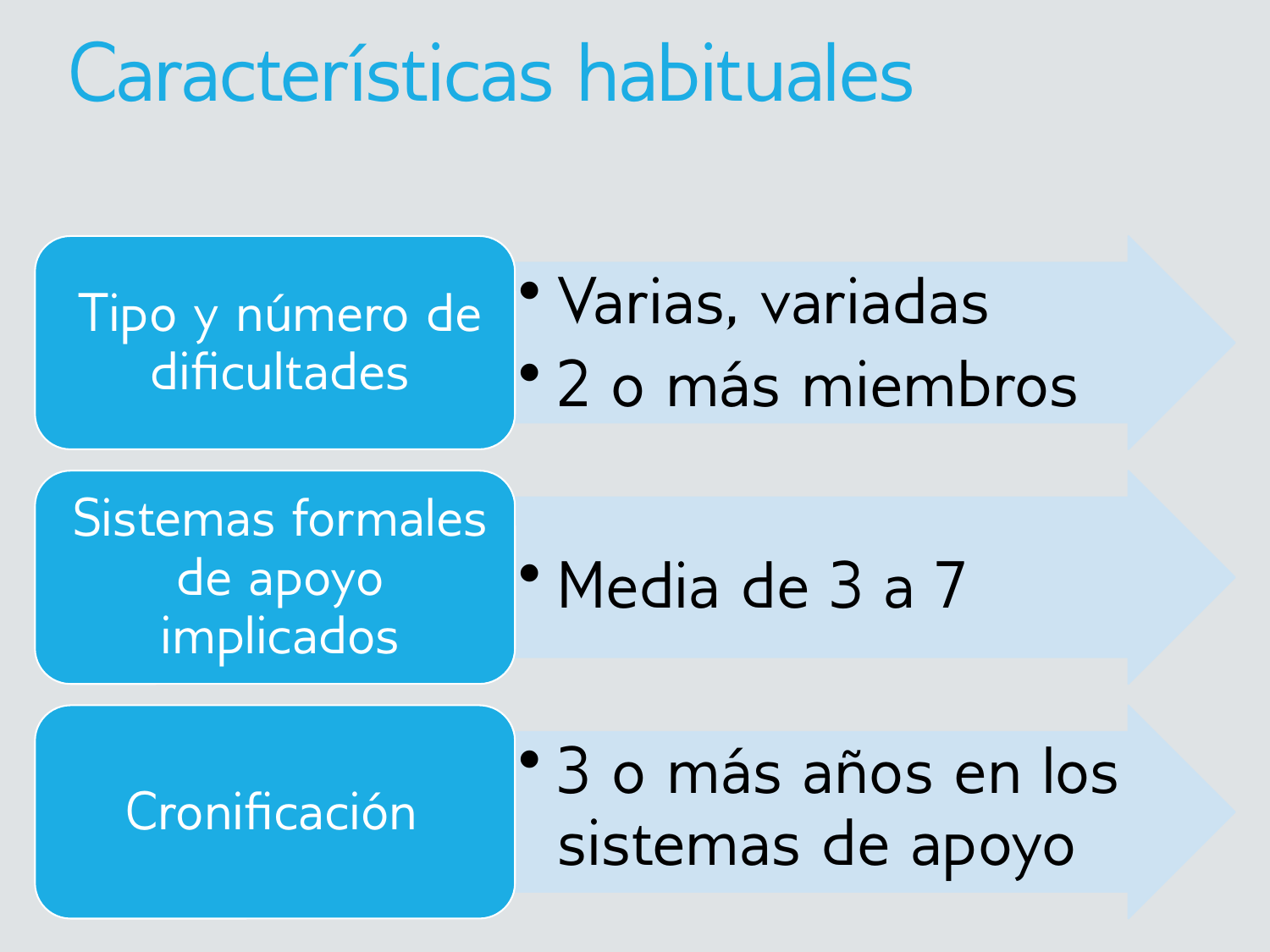

Características habituales
Varias, variadas
2 o más miembros
Tipo y número de dificultades
Media de 3 a 7
Sistemas formales de apoyo implicados
3 o más años en los sistemas de apoyo
Cronificación